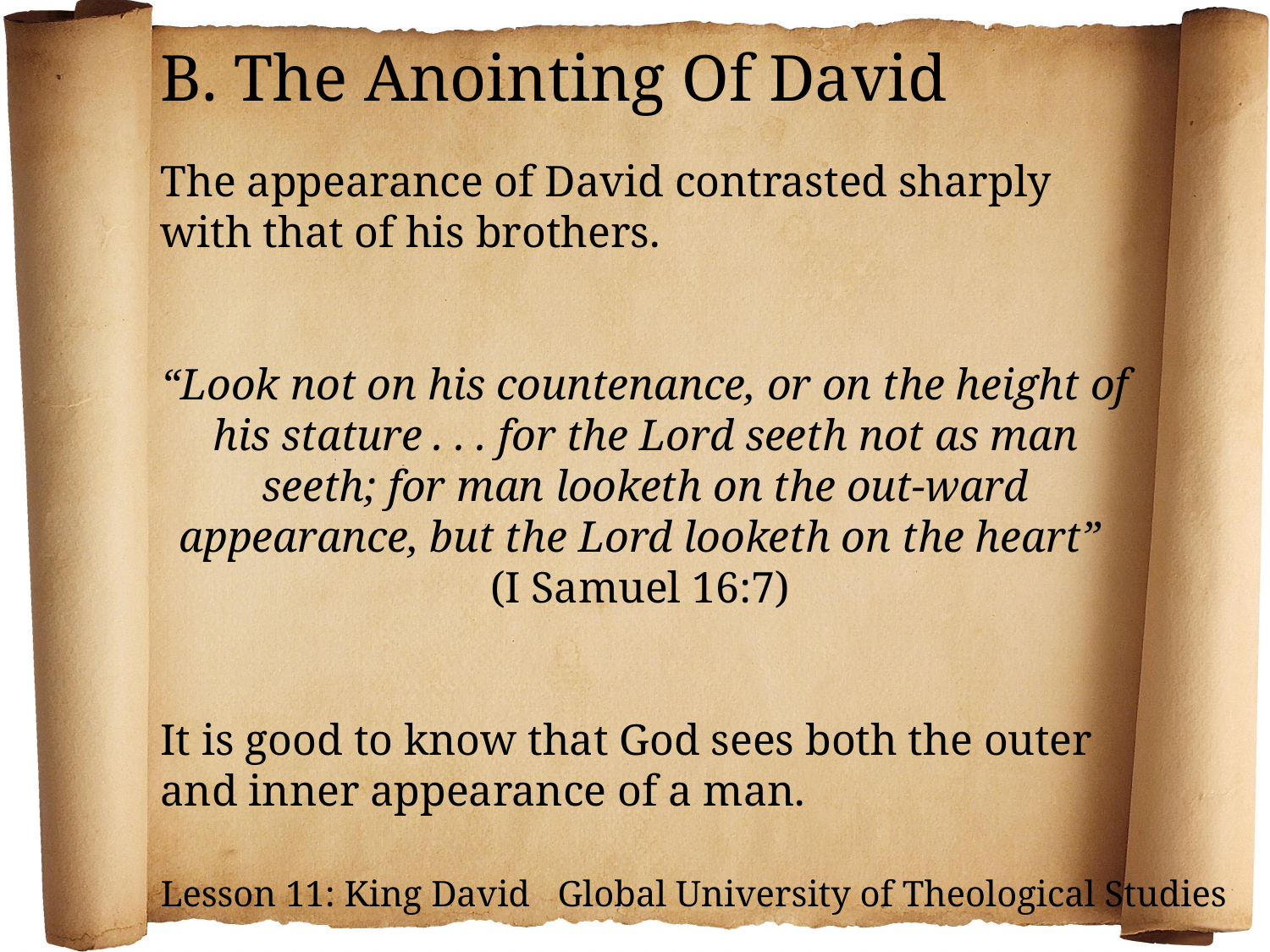

B. The Anointing Of David
The appearance of David contrasted sharply with that of his brothers.

“Look not on his countenance, or on the height of his stature . . . for the Lord seeth not as man seeth; for man looketh on the out-ward appearance, but the Lord looketh on the heart”
(I Samuel 16:7)

It is good to know that God sees both the outer and inner appearance of a man.
Lesson 11: King David   Global University of Theological Studies